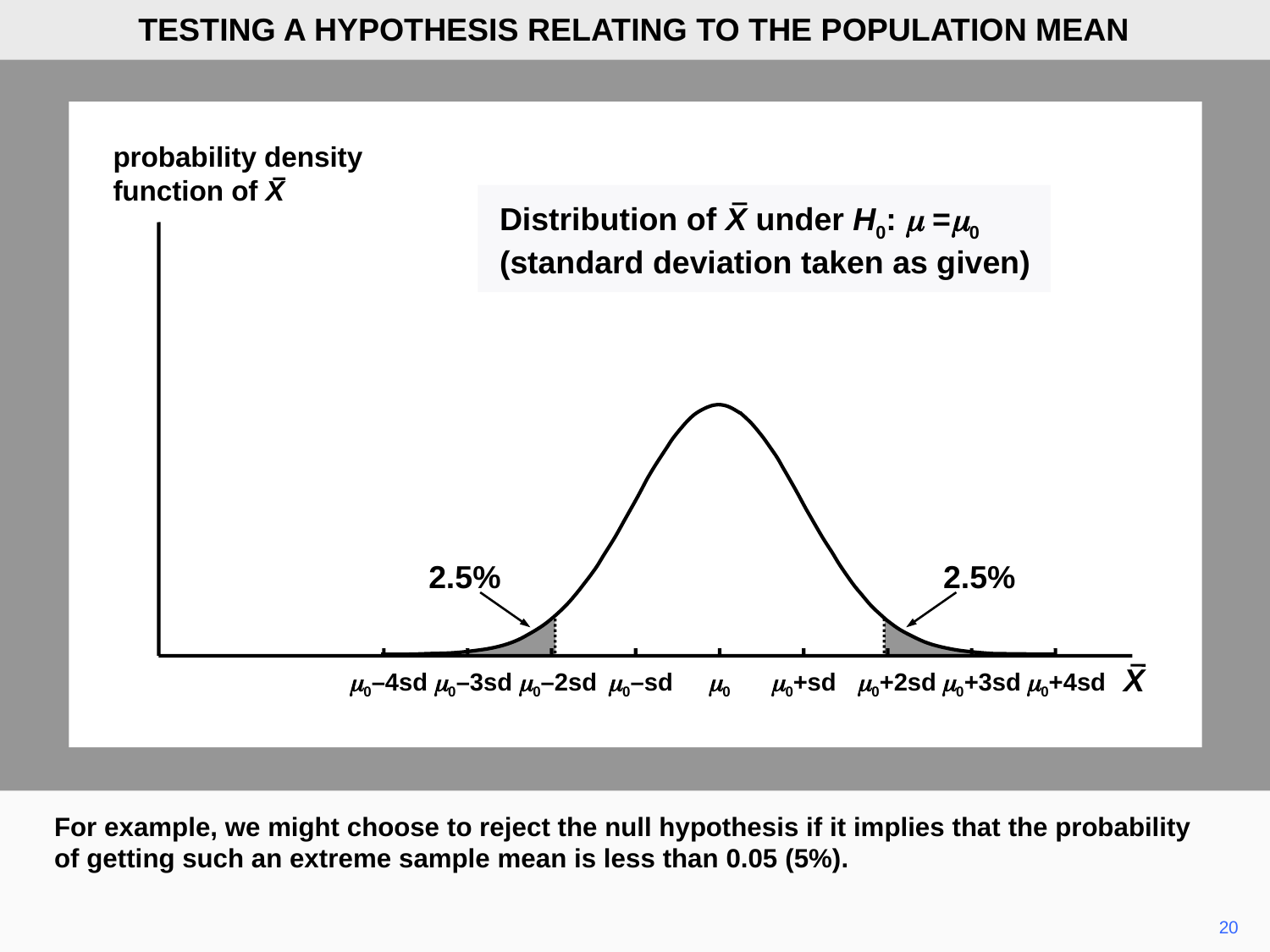

TESTING A HYPOTHESIS RELATING TO THE POPULATION MEAN

probability density
function of X

Distribution of X under H0: μ =μ0
(standard deviation taken as given)

2.5%
2.5%

X

μ0–4sd
μ0–3sd
μ0–2sd
μ0–sd
μ0
μ0+sd
μ0+2sd
μ0+3sd
μ0+4sd

For example, we might choose to reject the null hypothesis if it implies that the probability of getting such an extreme sample mean is less than 0.05 (5%).
20